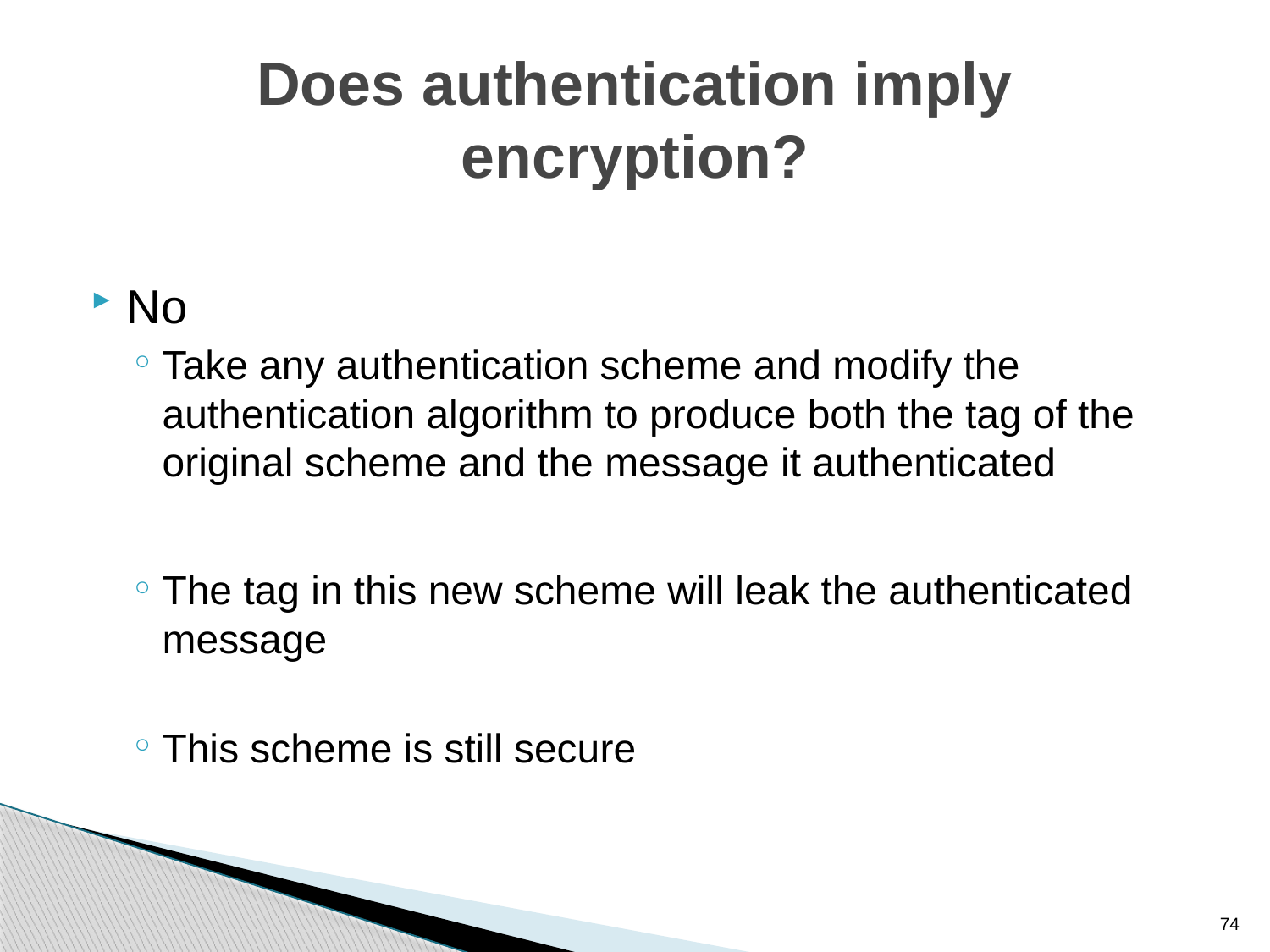

# Does authentication imply encryption?

No
Take any authentication scheme and modify the authentication algorithm to produce both the tag of the original scheme and the message it authenticated

The tag in this new scheme will leak the authenticated message

This scheme is still secure
74